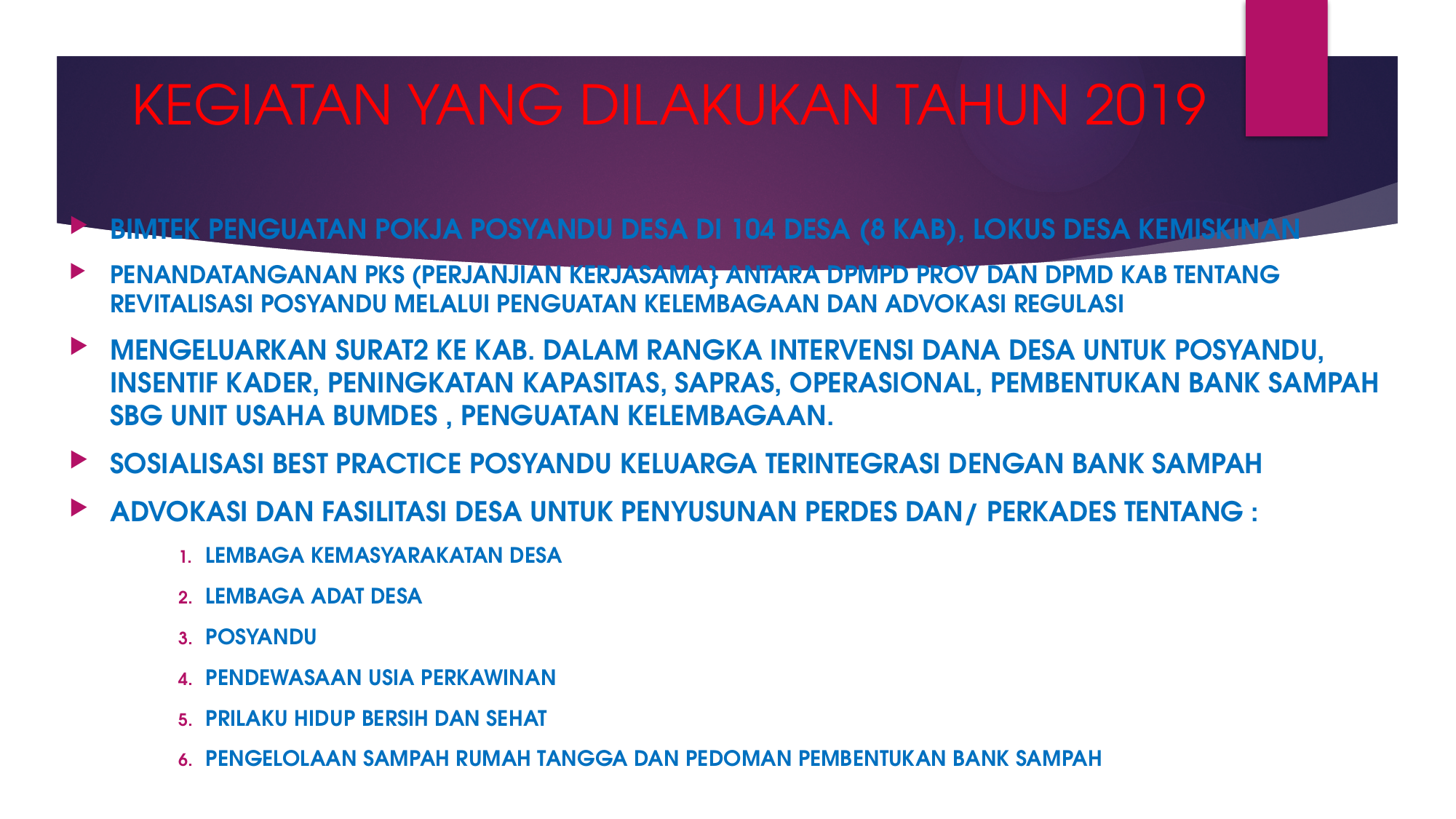

# KEGIATAN YANG DILAKUKAN TAHUN 2019
BIMTEK PENGUATAN POKJA POSYANDU DESA DI 104 DESA (8 KAB), LOKUS DESA KEMISKINAN
PENANDATANGANAN PKS (PERJANJIAN KERJASAMA} ANTARA DPMPD PROV DAN DPMD KAB TENTANG REVITALISASI POSYANDU MELALUI PENGUATAN KELEMBAGAAN DAN ADVOKASI REGULASI
MENGELUARKAN SURAT2 KE KAB. DALAM RANGKA INTERVENSI DANA DESA UNTUK POSYANDU, INSENTIF KADER, PENINGKATAN KAPASITAS, SAPRAS, OPERASIONAL, PEMBENTUKAN BANK SAMPAH SBG UNIT USAHA BUMDES , PENGUATAN KELEMBAGAAN.
SOSIALISASI BEST PRACTICE POSYANDU KELUARGA TERINTEGRASI DENGAN BANK SAMPAH
ADVOKASI DAN FASILITASI DESA UNTUK PENYUSUNAN PERDES DAN/ PERKADES TENTANG :
LEMBAGA KEMASYARAKATAN DESA
LEMBAGA ADAT DESA
POSYANDU
PENDEWASAAN USIA PERKAWINAN
PRILAKU HIDUP BERSIH DAN SEHAT
PENGELOLAAN SAMPAH RUMAH TANGGA DAN PEDOMAN PEMBENTUKAN BANK SAMPAH